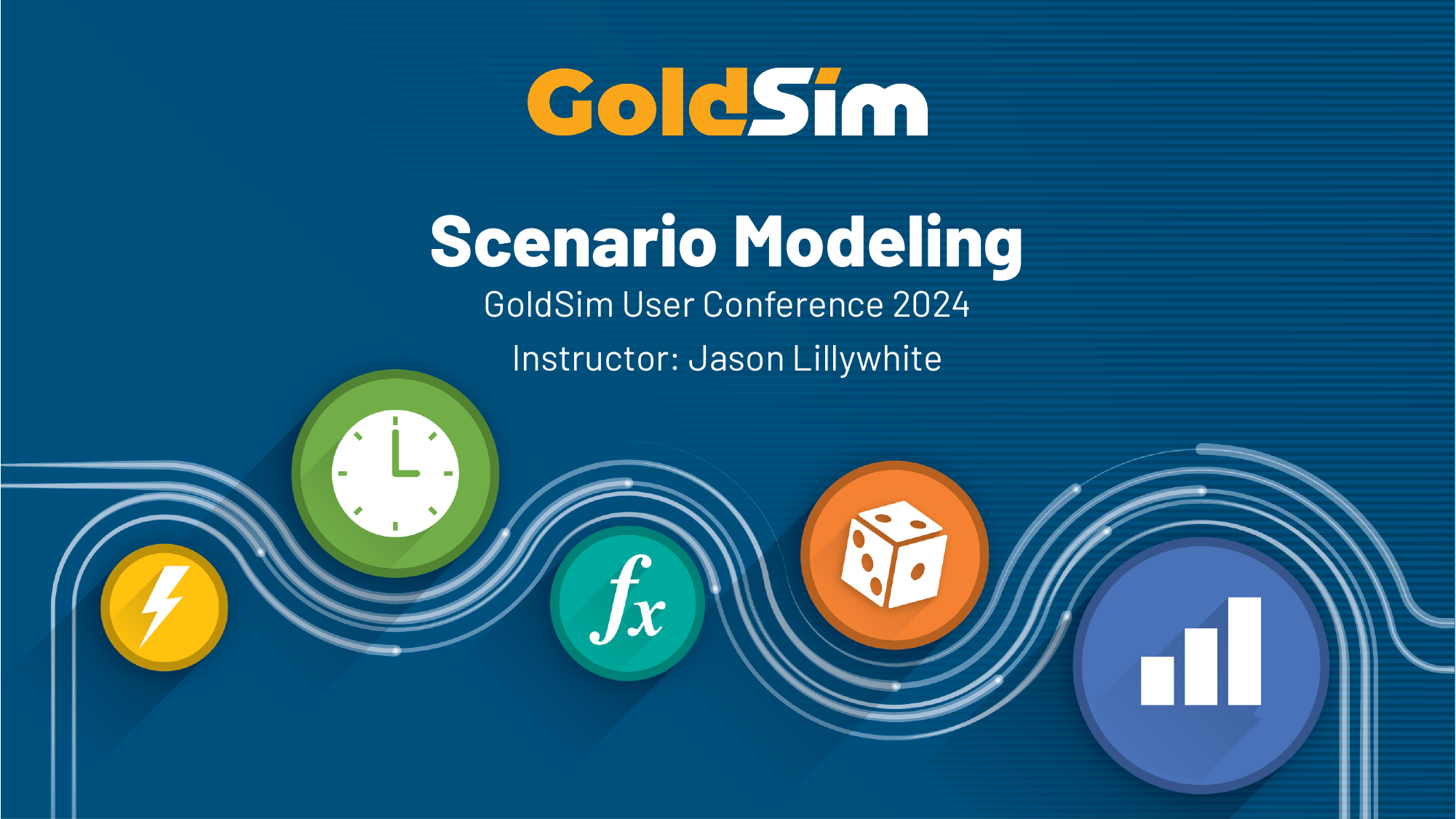

# Scenario Modeling
GoldSim User Conference 2024
Instructor: Jason Lillywhite